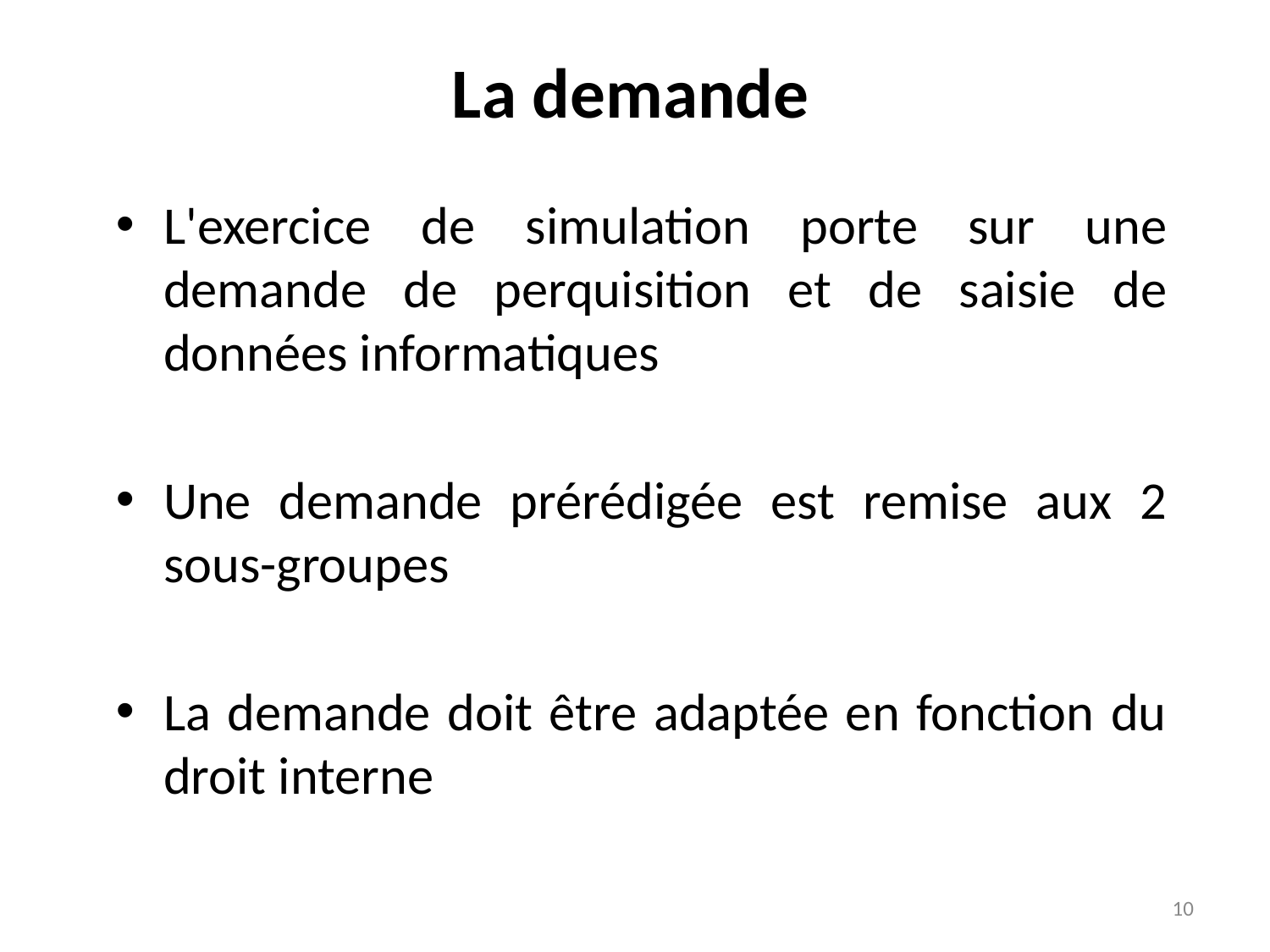

La demande
L'exercice de simulation porte sur une demande de perquisition et de saisie de données informatiques

Une demande prérédigée est remise aux 2 sous-groupes

La demande doit être adaptée en fonction du droit interne
10